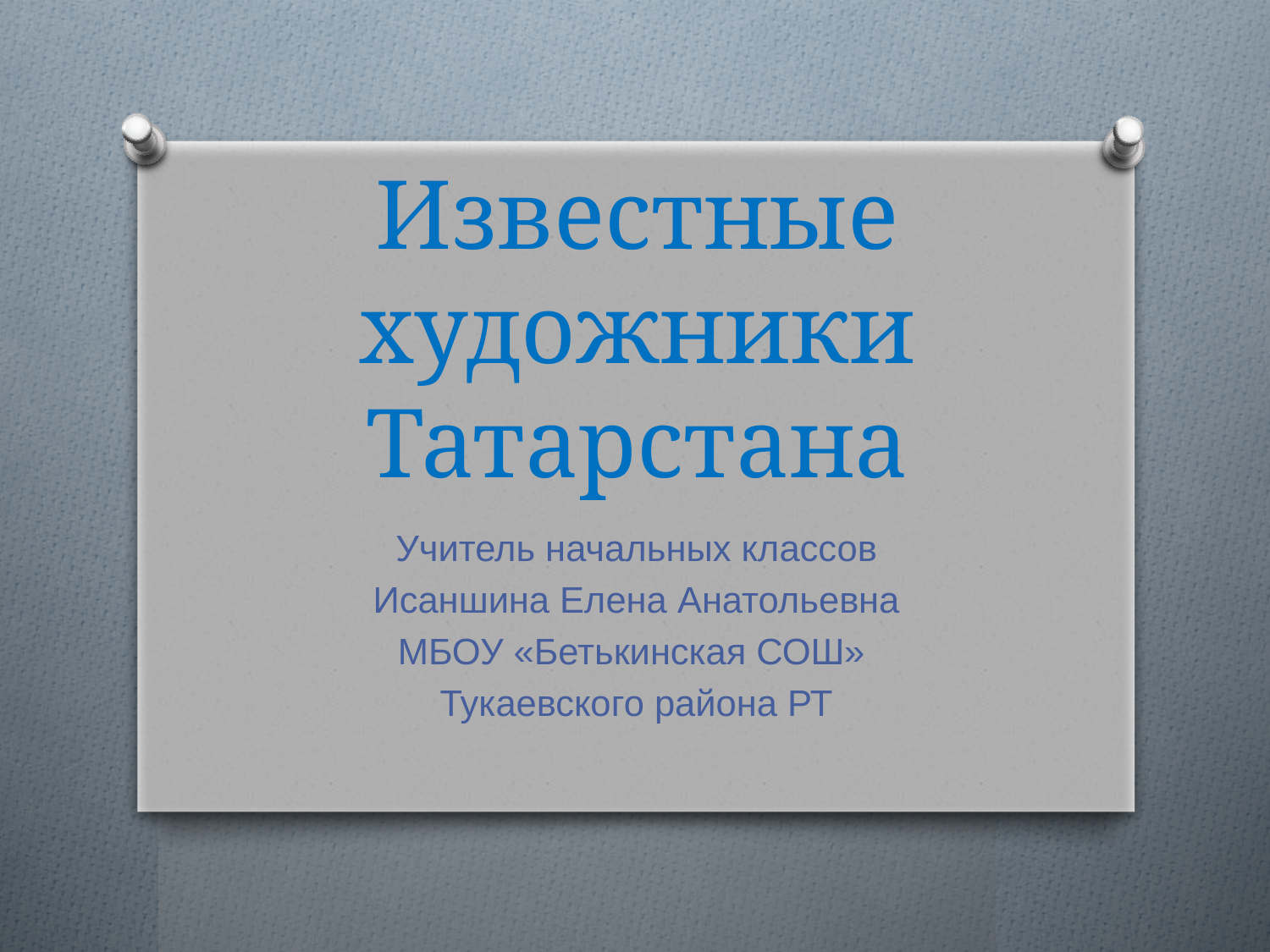

# Известные художники Татарстана
Учитель начальных классов
Исаншина Елена Анатольевна
МБОУ «Бетькинская СОШ»
Тукаевского района РТ